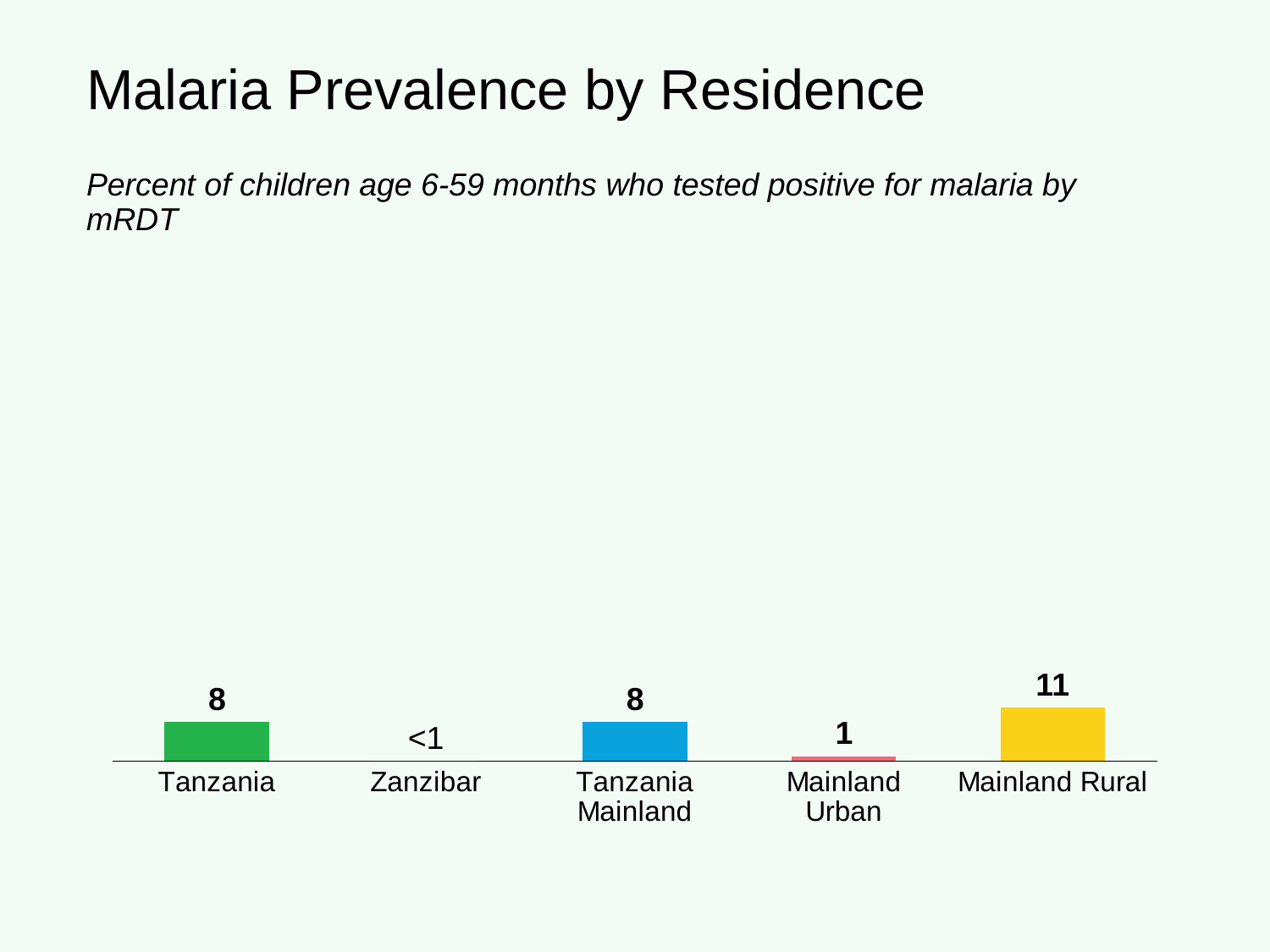

# Malaria Prevalence by Residence
Percent of children age 6-59 months who tested positive for malaria by mRDT

### Chart

| Category | Tanzania |
|---|---|
| Tanzania | 8.0 |
| Zanzibar | 0.0 |
| Tanzania
Mainland | 8.0 |
| Mainland Urban | 1.0 |
| Mainland Rural | 11.0 |